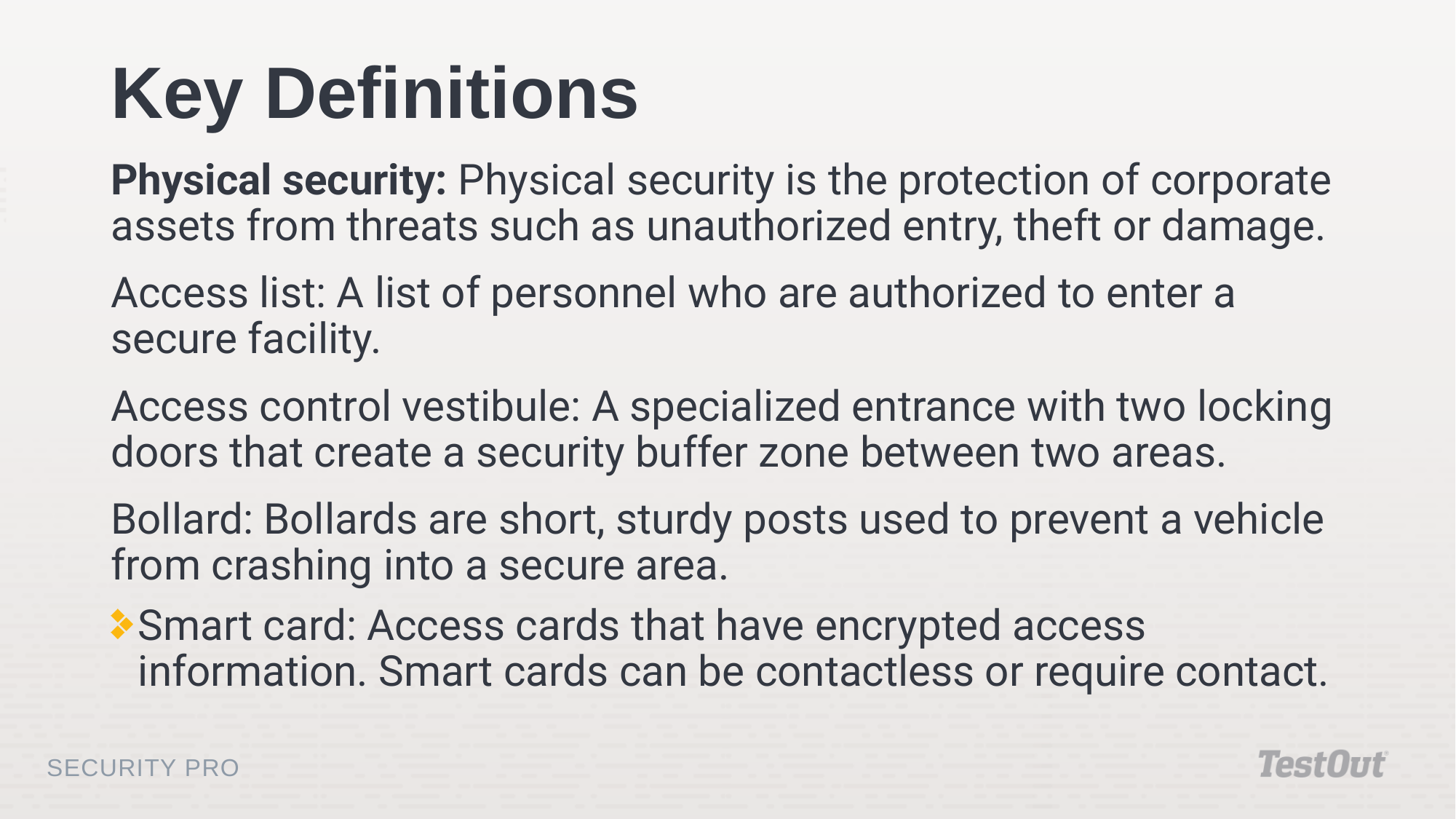

# Key Definitions
Physical security: Physical security is the protection of corporate assets from threats such as unauthorized entry, theft or damage.
Access list: A list of personnel who are authorized to enter a secure facility.
Access control vestibule: A specialized entrance with two locking doors that create a security buffer zone between two areas.
Bollard: Bollards are short, sturdy posts used to prevent a vehicle from crashing into a secure area.
Smart card: Access cards that have encrypted access information. Smart cards can be contactless or require contact.
Security Pro